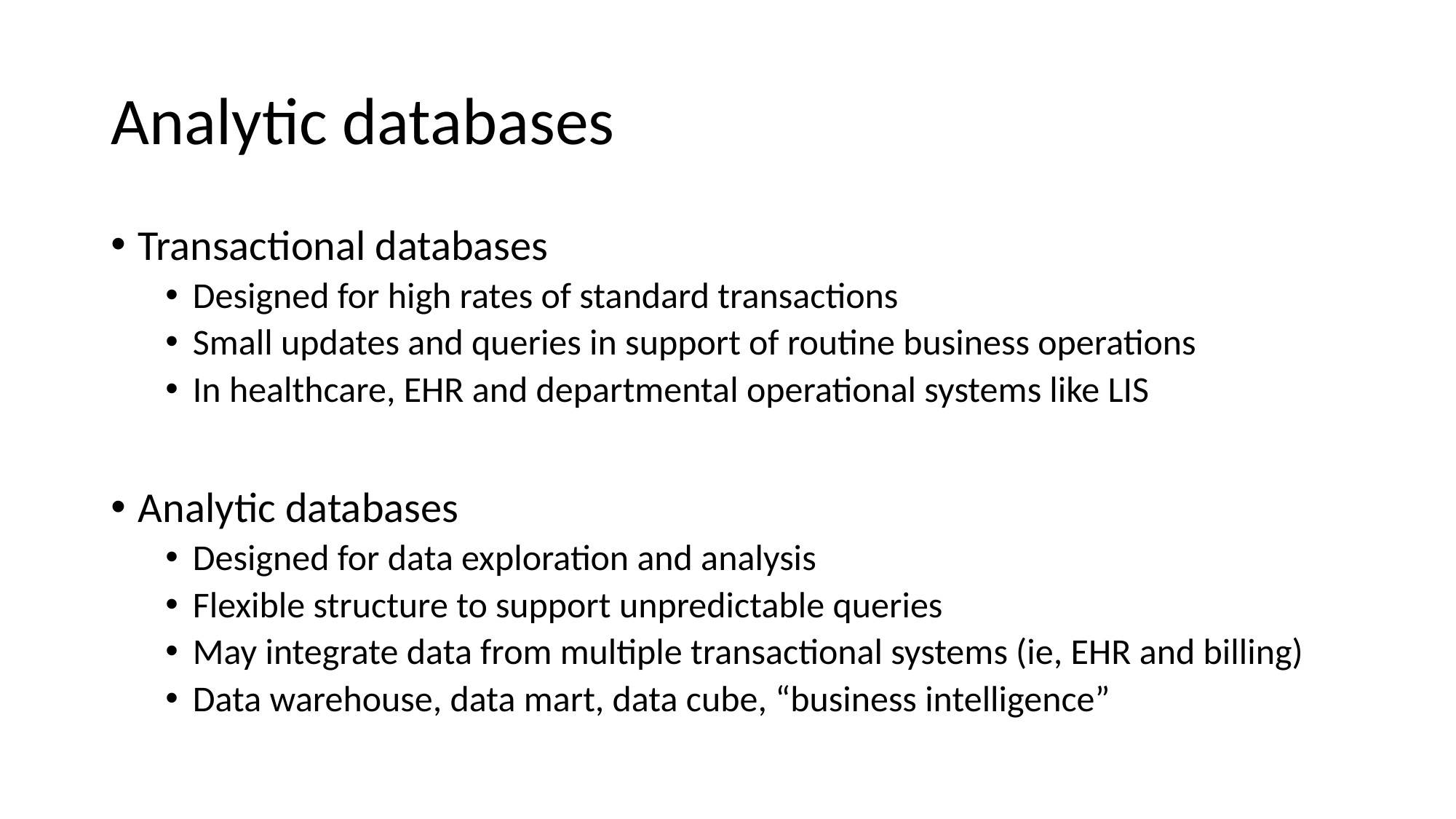

# Analytic databases
Transactional databases
Designed for high rates of standard transactions
Small updates and queries in support of routine business operations
In healthcare, EHR and departmental operational systems like LIS

Analytic databases
Designed for data exploration and analysis
Flexible structure to support unpredictable queries
May integrate data from multiple transactional systems (ie, EHR and billing)
Data warehouse, data mart, data cube, “business intelligence”